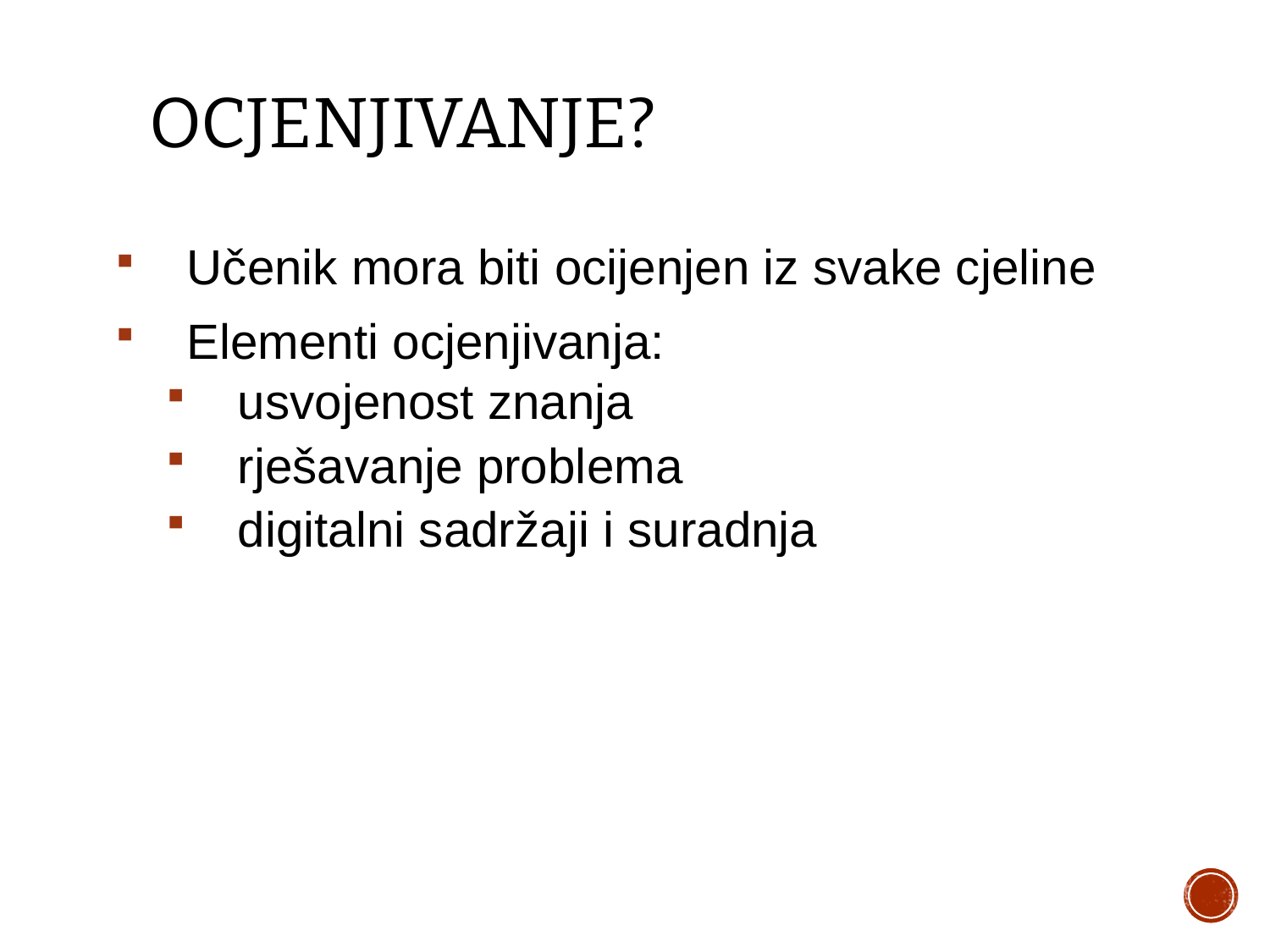

# Ocjenjivanje?
Učenik mora biti ocijenjen iz svake cjeline
Elementi ocjenjivanja:
usvojenost znanja
rješavanje problema
digitalni sadržaji i suradnja